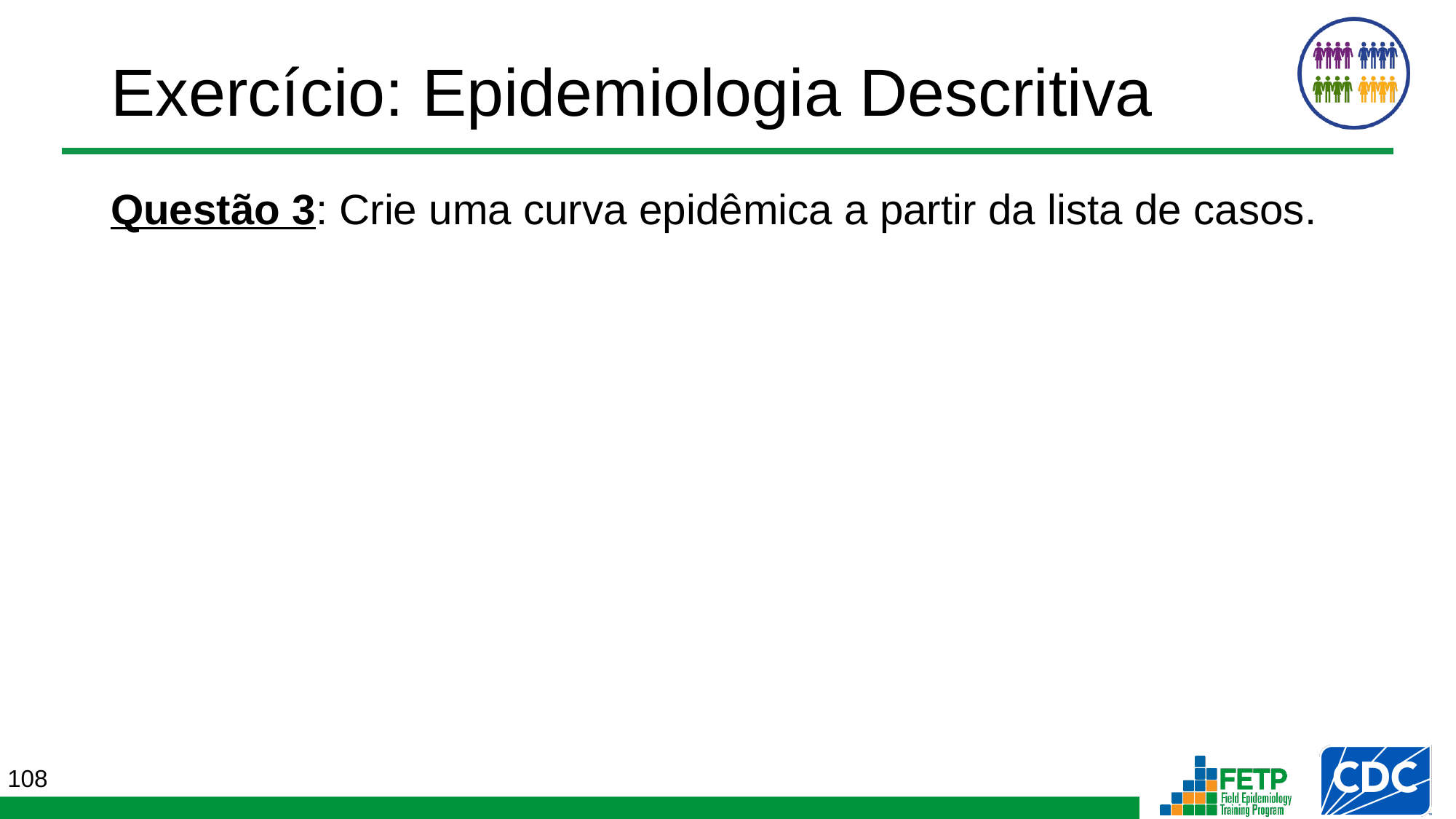

# Exercício: Epidemiologia Descritiva
Questão 3: Crie uma curva epidêmica a partir da lista de casos.